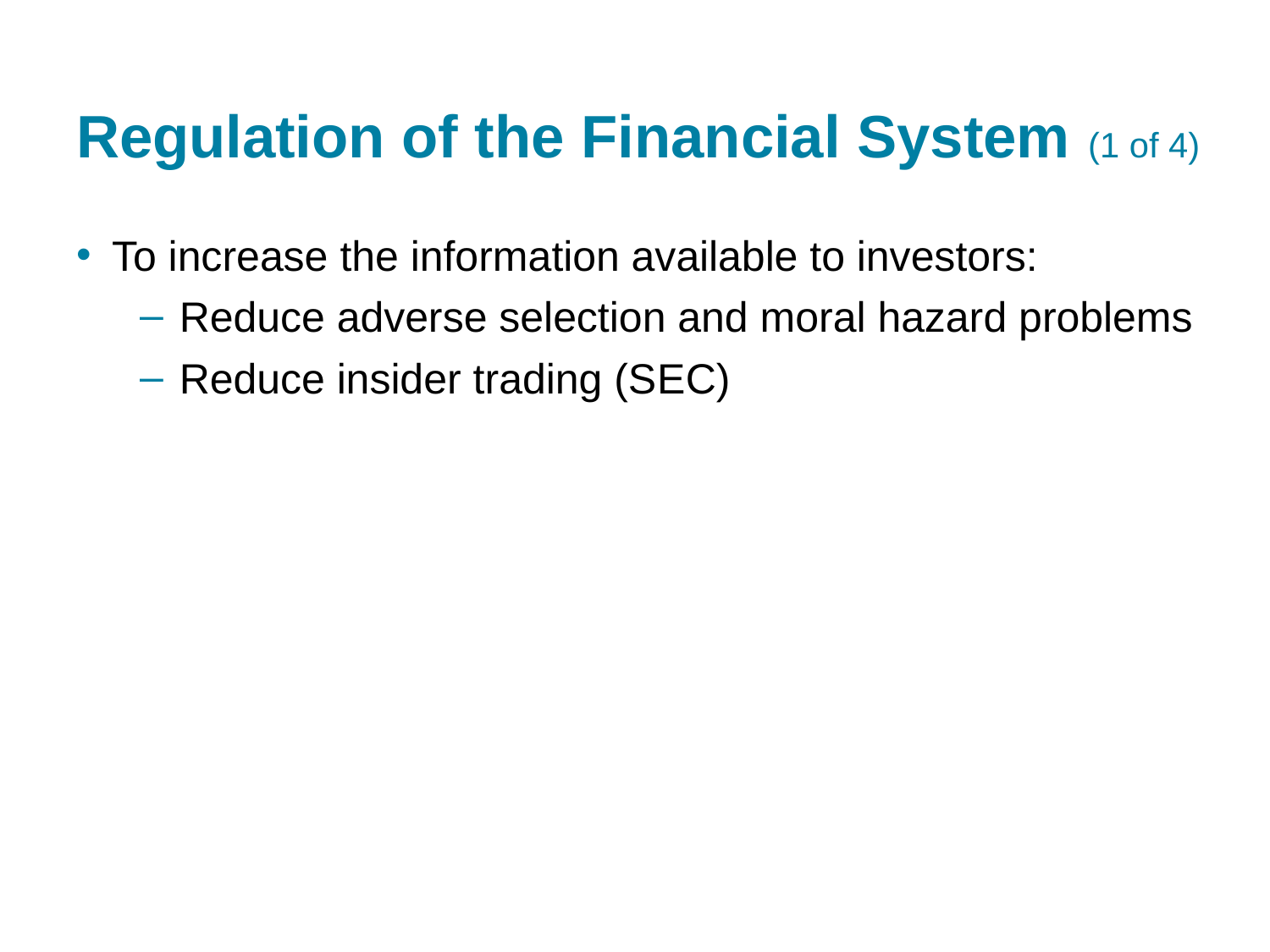

# Regulation of the Financial System (1 of 4)
To increase the information available to investors:
Reduce adverse selection and moral hazard problems
Reduce insider trading (S E C)